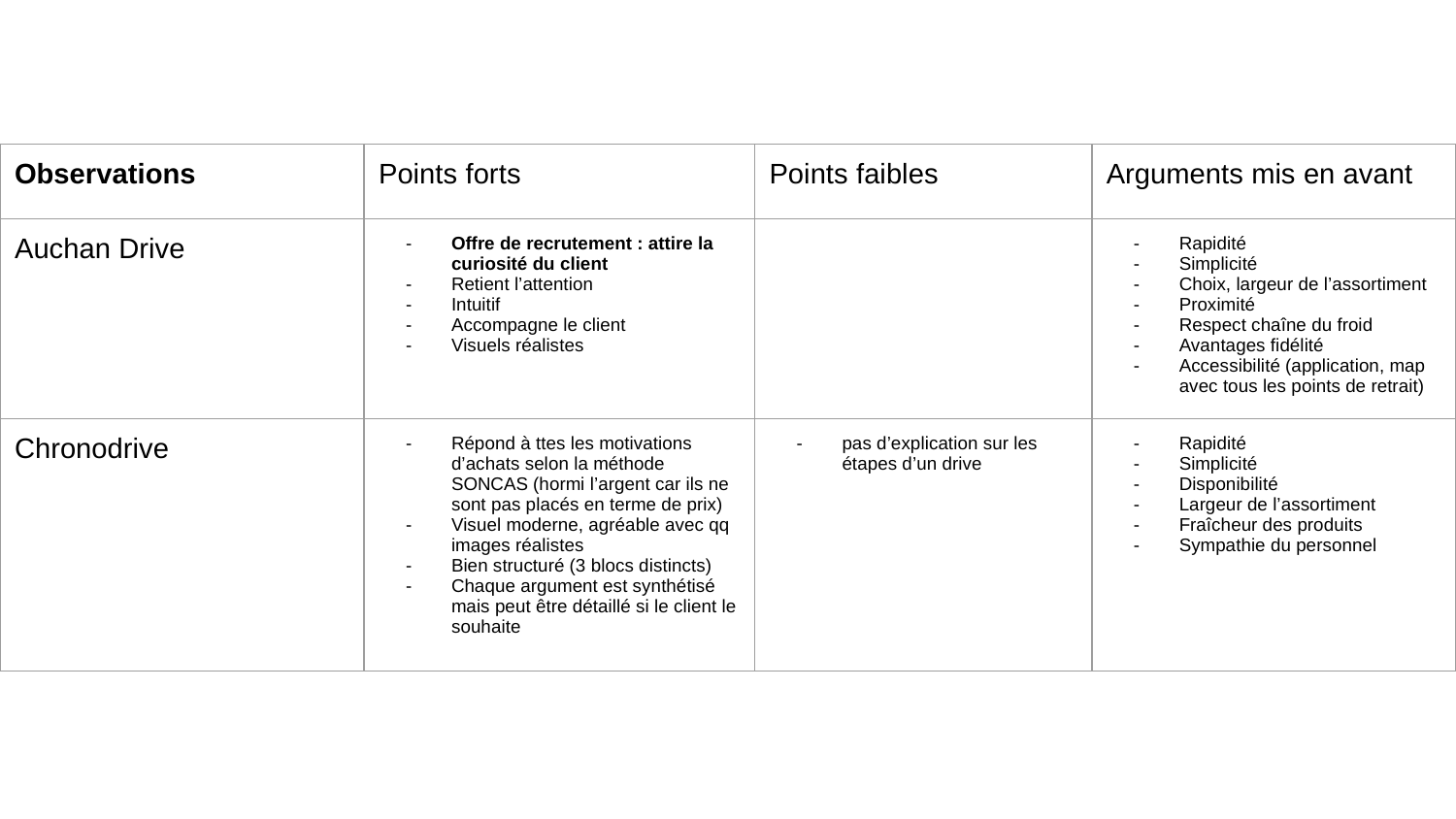

| Observations | Points forts | Points faibles | Arguments mis en avant |
| --- | --- | --- | --- |
| Auchan Drive | Offre de recrutement : attire la curiosité du client Retient l’attention Intuitif Accompagne le client Visuels réalistes |  | Rapidité Simplicité Choix, largeur de l’assortiment Proximité Respect chaîne du froid Avantages fidélité Accessibilité (application, map avec tous les points de retrait) |
| Chronodrive | Répond à ttes les motivations d’achats selon la méthode SONCAS (hormi l’argent car ils ne sont pas placés en terme de prix) Visuel moderne, agréable avec qq images réalistes Bien structuré (3 blocs distincts) Chaque argument est synthétisé mais peut être détaillé si le client le souhaite | pas d’explication sur les étapes d’un drive | Rapidité Simplicité Disponibilité Largeur de l’assortiment Fraîcheur des produits Sympathie du personnel |